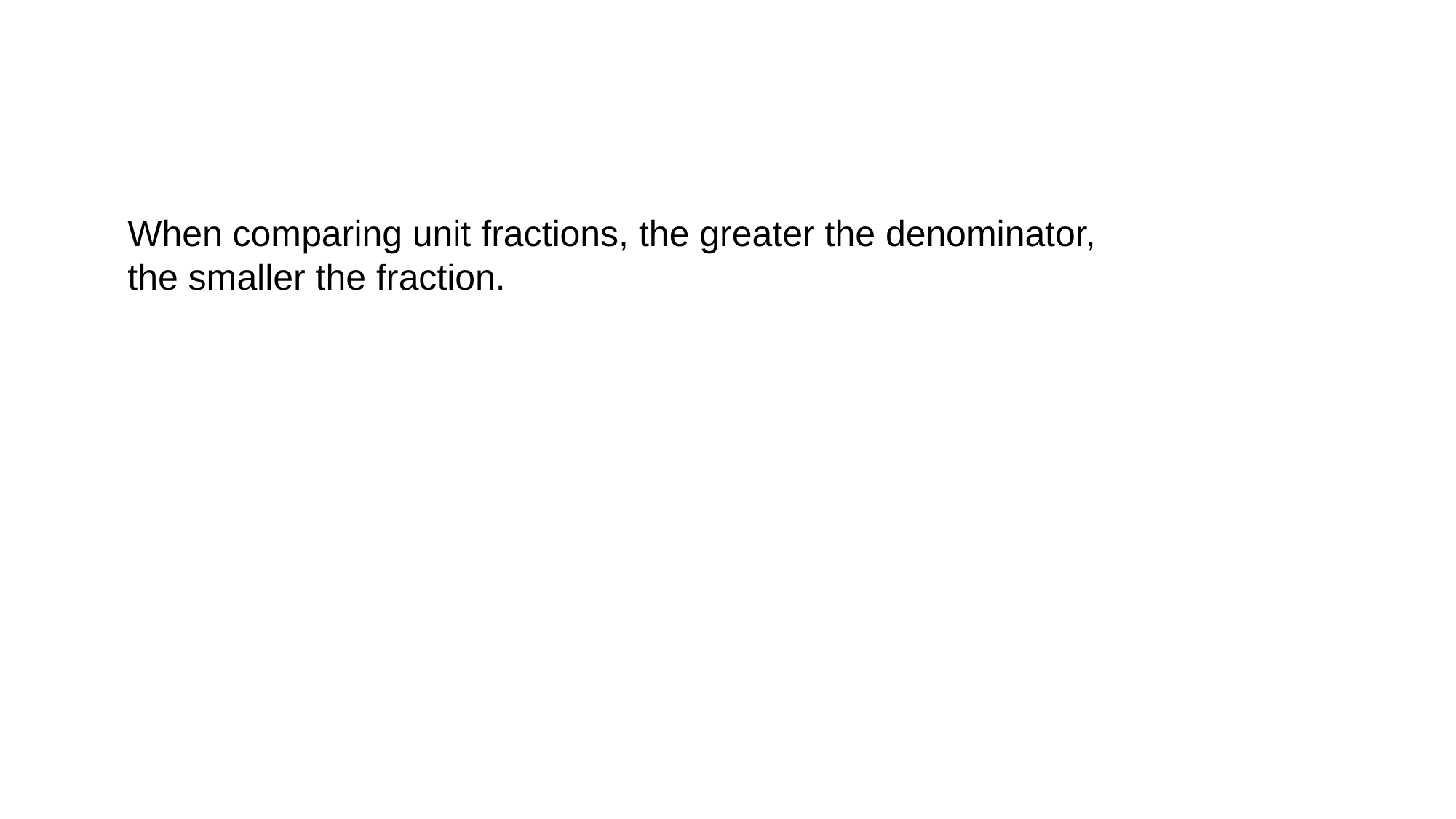

#
When comparing unit fractions, the greater the denominator, the smaller the fraction.